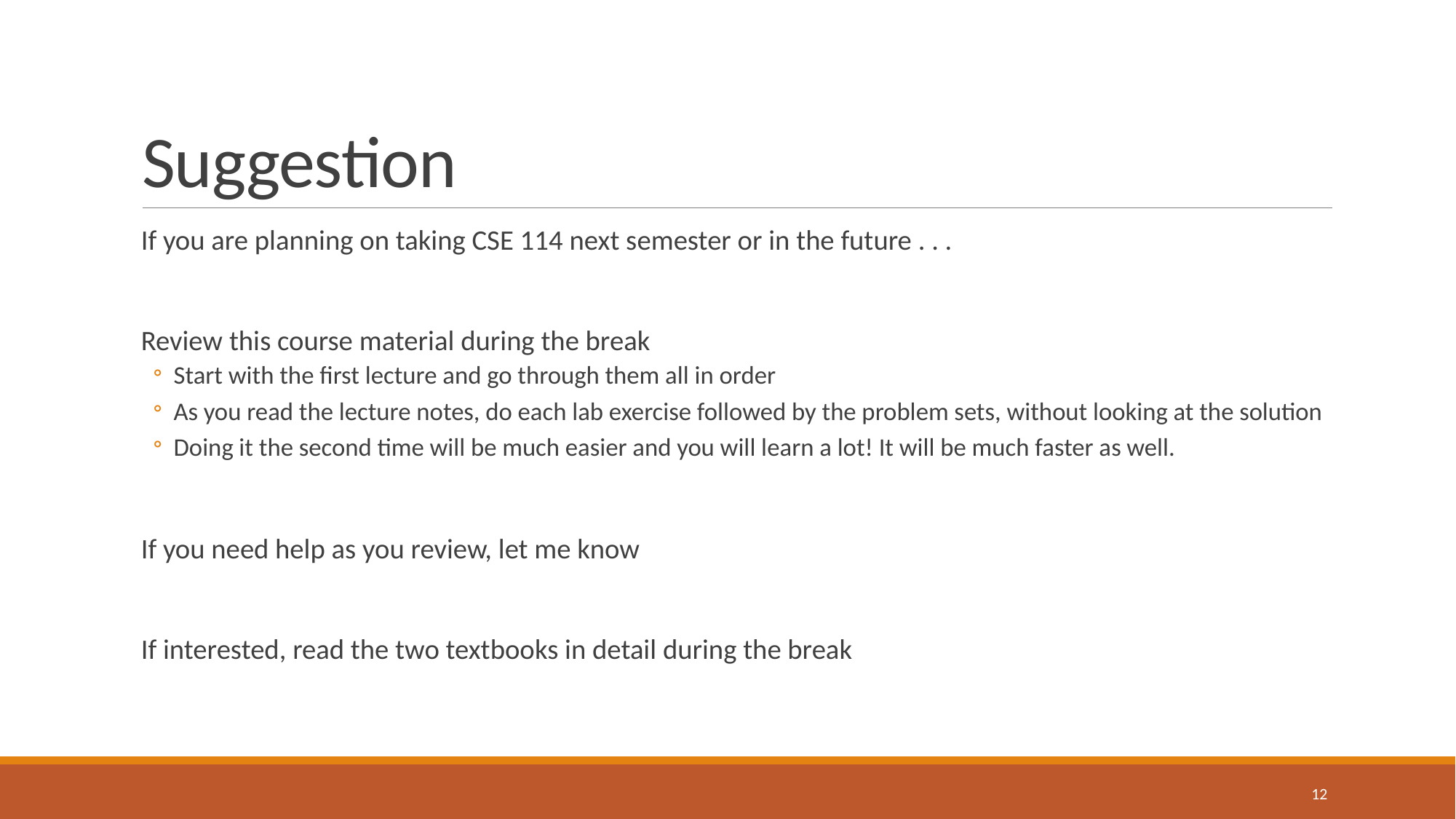

# Suggestion
If you are planning on taking CSE 114 next semester or in the future . . .

Review this course material during the break
Start with the first lecture and go through them all in order
As you read the lecture notes, do each lab exercise followed by the problem sets, without looking at the solution
Doing it the second time will be much easier and you will learn a lot! It will be much faster as well.

If you need help as you review, let me know

If interested, read the two textbooks in detail during the break
12